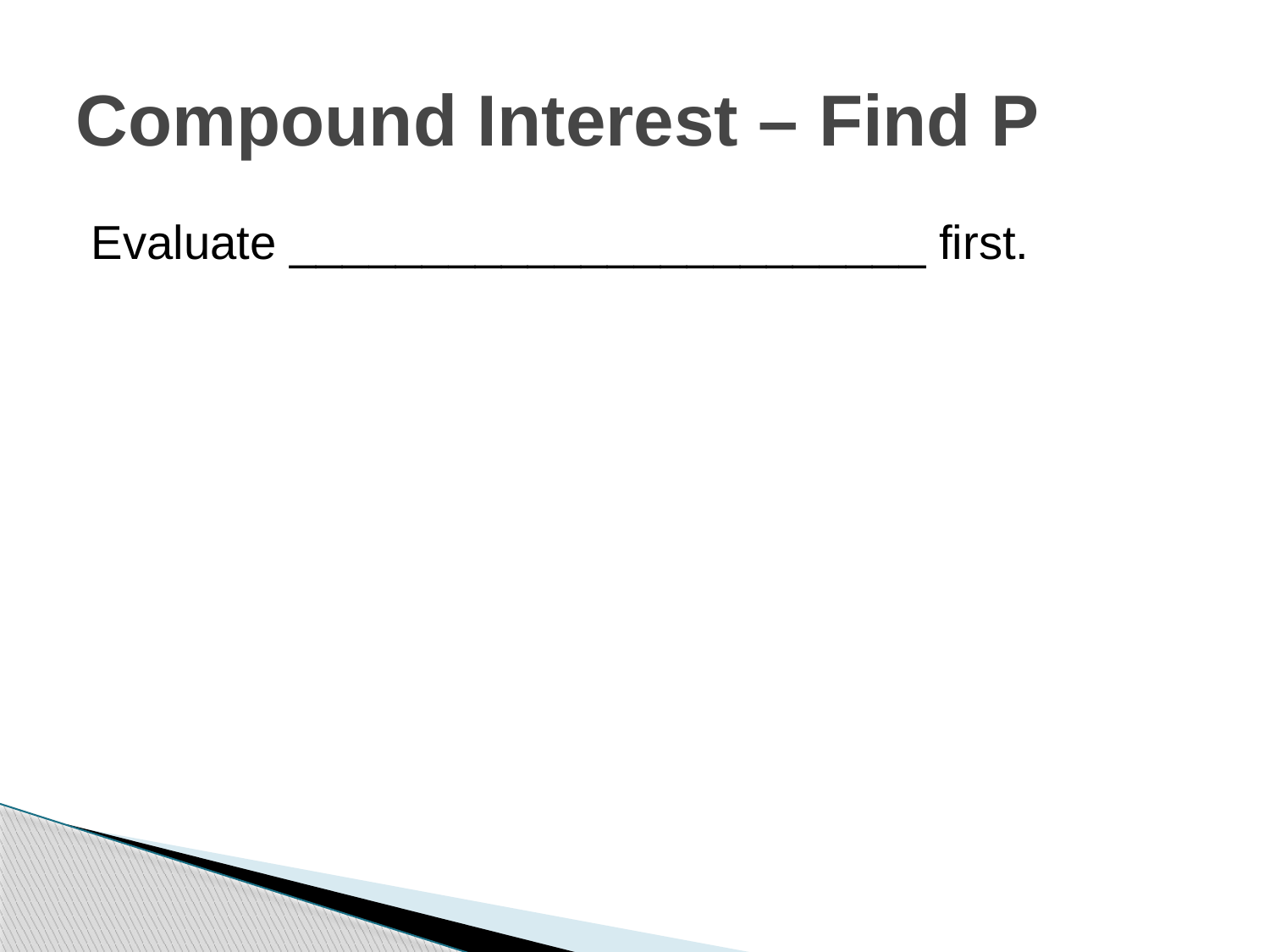

# Compound Interest – Find P
Evaluate ________________________ first.